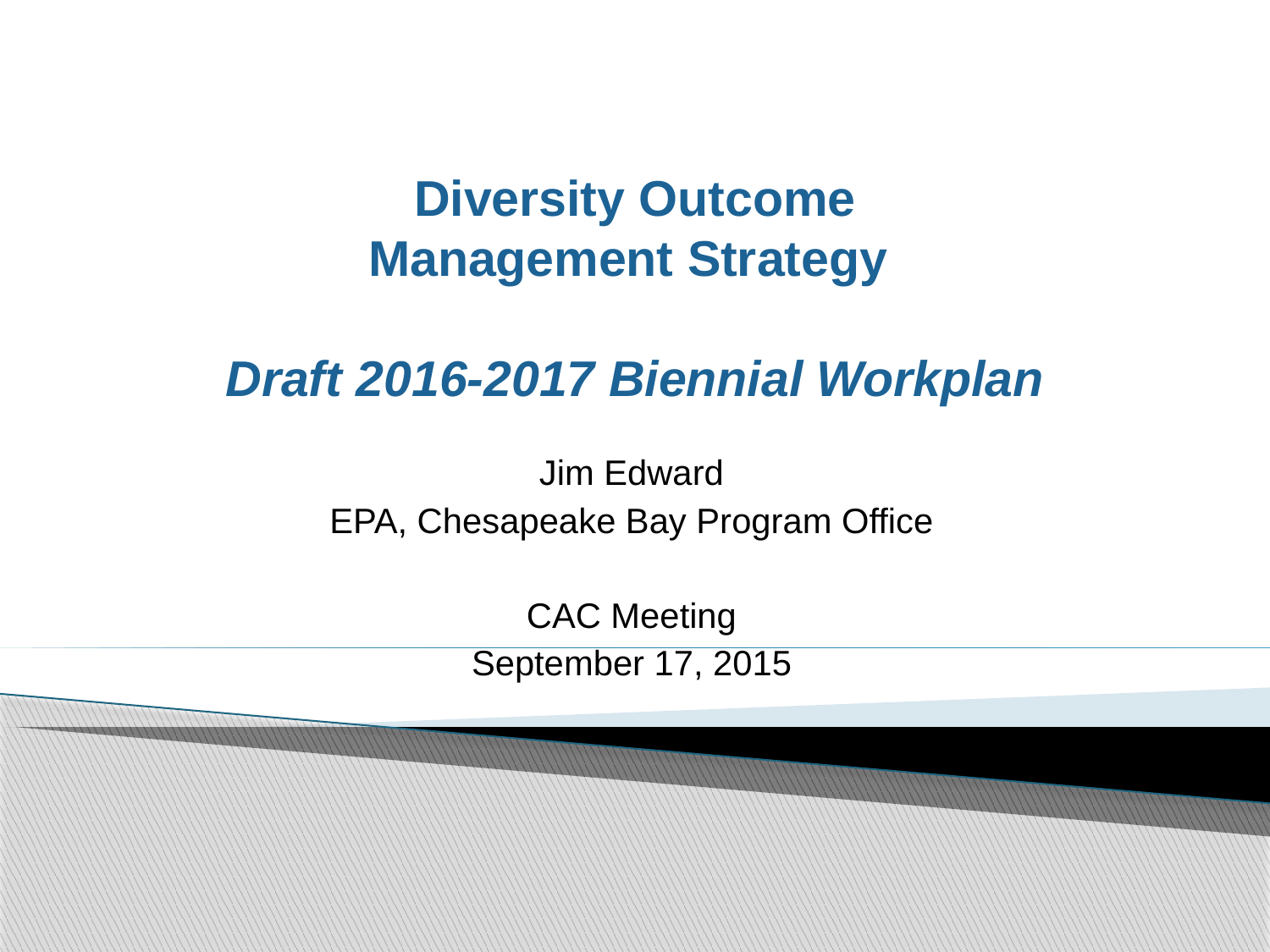

# Diversity Outcome Management Strategy Draft 2016-2017 Biennial Workplan
Jim Edward
EPA, Chesapeake Bay Program Office

CAC Meeting
September 17, 2015